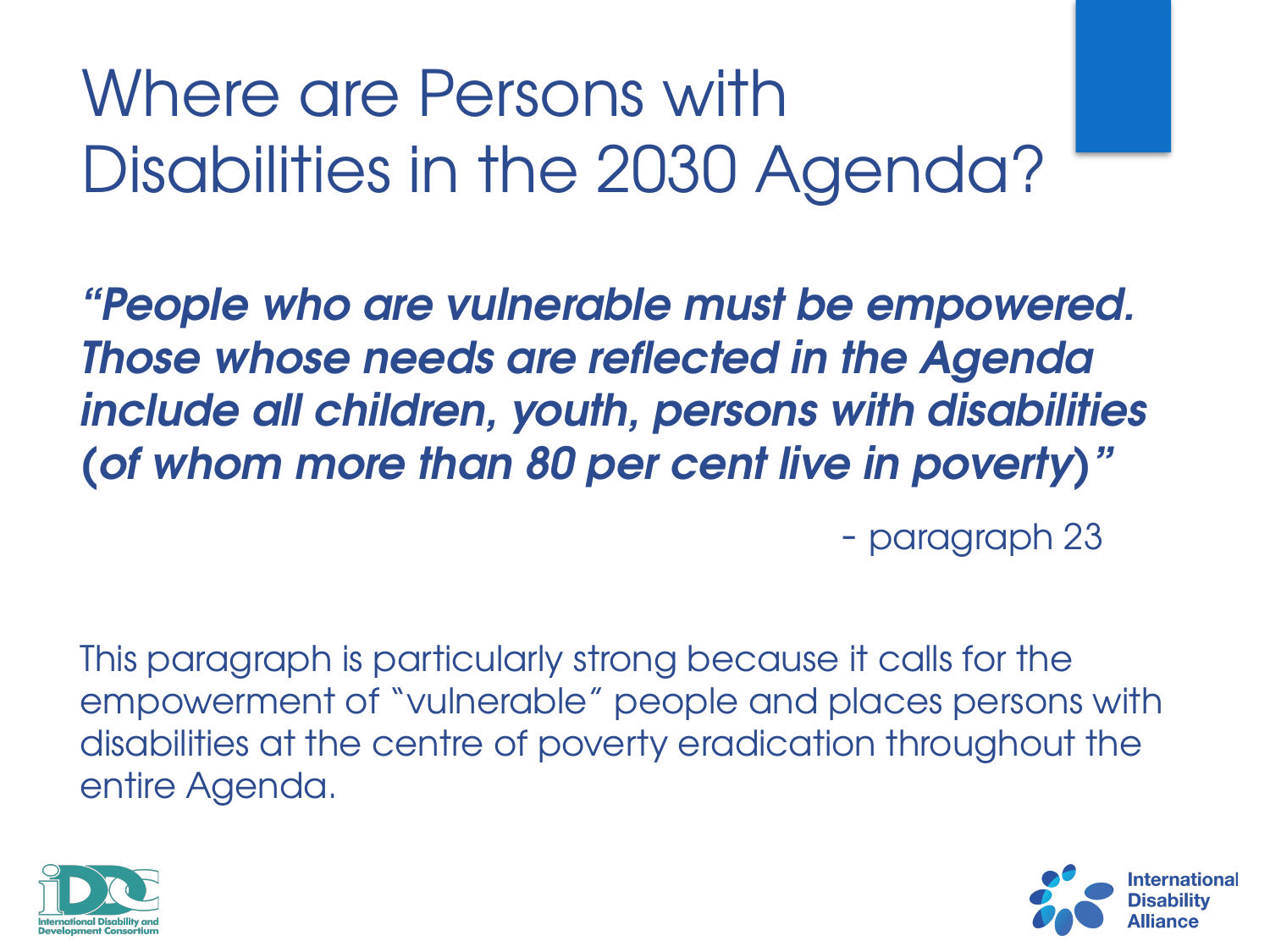

Where are Persons with Disabilities in the 2030 Agenda?
“People who are vulnerable must be empowered. Those whose needs are reflected in the Agenda include all children, youth, persons with disabilities (of whom more than 80 per cent live in poverty)”
						- paragraph 23

This paragraph is particularly strong because it calls for the empowerment of “vulnerable” people and places persons with disabilities at the centre of poverty eradication throughout the entire Agenda.